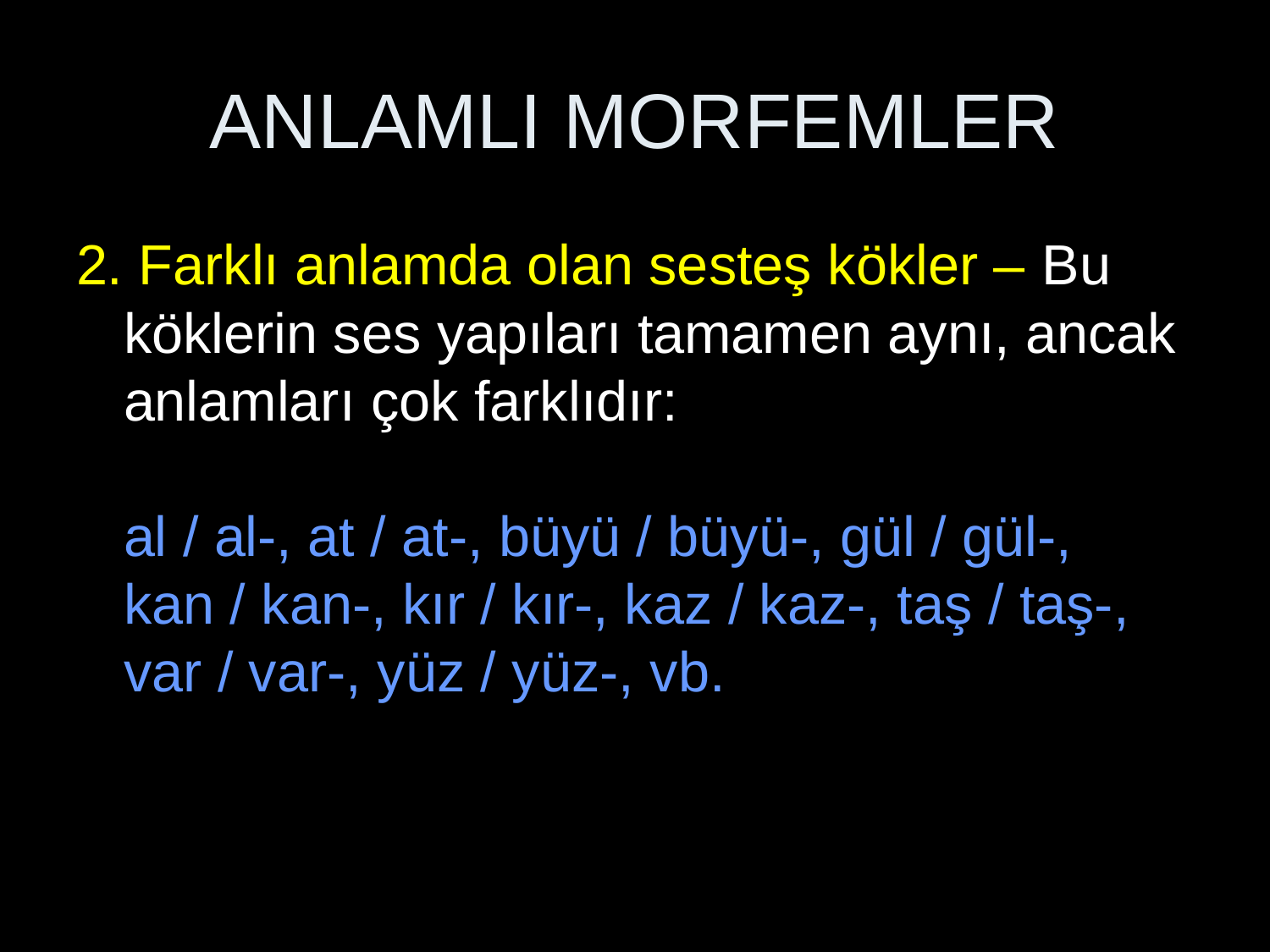

# ANLAMLI MORFEMLER
2. Farklı anlamda olan sesteş kökler – Bu köklerin ses yapıları tamamen aynı, ancak anlamları çok farklıdır:
al / al-, at / at-, büyü / büyü-, gül / gül-,
kan / kan-, kır / kır-, kaz / kaz-, taş / taş-,
var / var-, yüz / yüz-, vb.